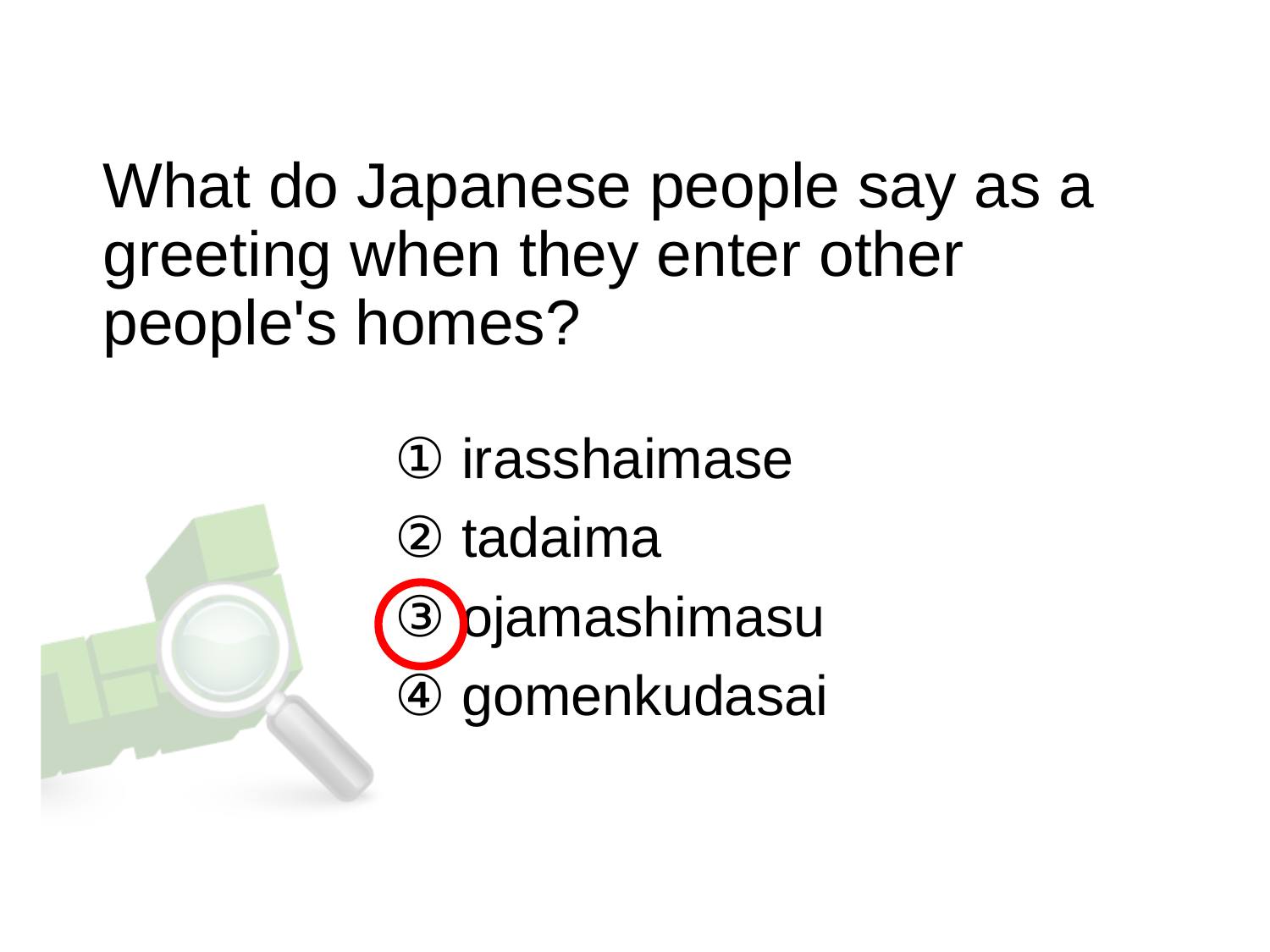

What do Japanese people say as a greeting when they enter other people's homes?
① irasshaimase
② tadaima
③ ojamashimasu
④ gomenkudasai